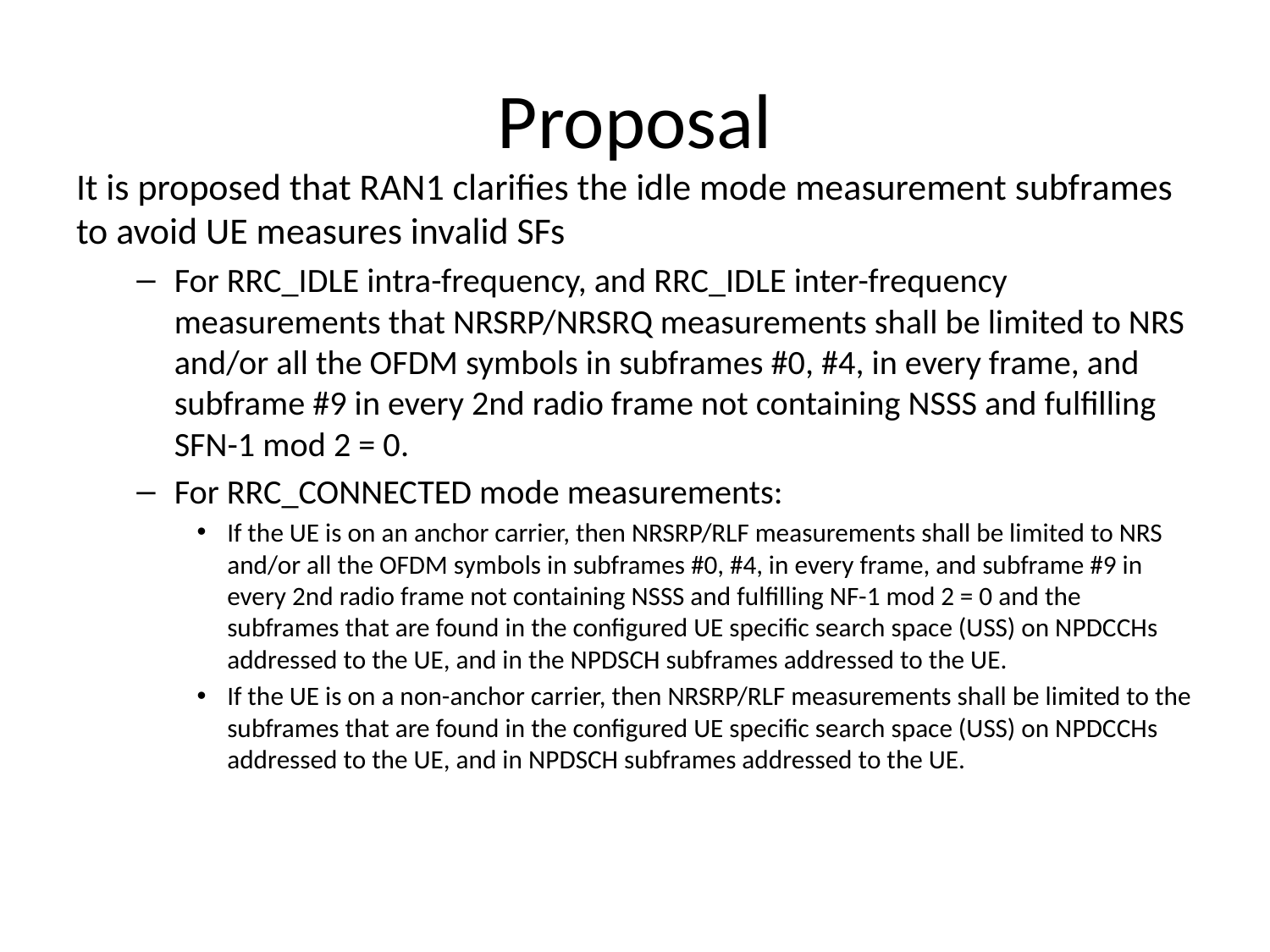

# Proposal
It is proposed that RAN1 clarifies the idle mode measurement subframes to avoid UE measures invalid SFs
For RRC_IDLE intra-frequency, and RRC_IDLE inter-frequency measurements that NRSRP/NRSRQ measurements shall be limited to NRS and/or all the OFDM symbols in subframes #0, #4, in every frame, and subframe #9 in every 2nd radio frame not containing NSSS and fulfilling SFN-1 mod 2 = 0.
For RRC_CONNECTED mode measurements:
If the UE is on an anchor carrier, then NRSRP/RLF measurements shall be limited to NRS and/or all the OFDM symbols in subframes #0, #4, in every frame, and subframe #9 in every 2nd radio frame not containing NSSS and fulfilling NF-1 mod 2 = 0 and the subframes that are found in the configured UE specific search space (USS) on NPDCCHs addressed to the UE, and in the NPDSCH subframes addressed to the UE.
If the UE is on a non-anchor carrier, then NRSRP/RLF measurements shall be limited to the subframes that are found in the configured UE specific search space (USS) on NPDCCHs addressed to the UE, and in NPDSCH subframes addressed to the UE.